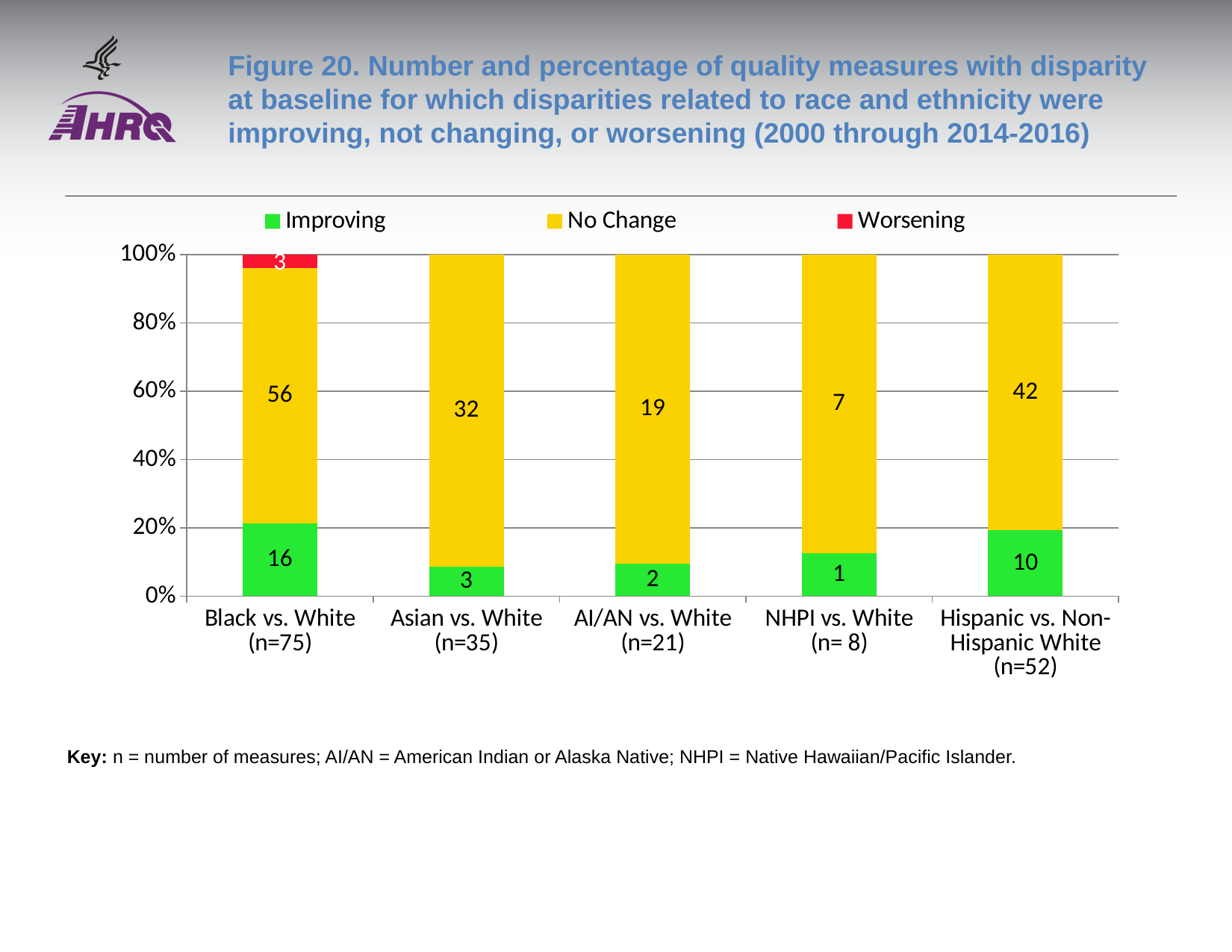

# Figure 20. Number and percentage of quality measures with disparity at baseline for which disparities related to race and ethnicity were improving, not changing, or worsening (2000 through 2014-2016)

### Chart

| Category | Improving | No Change | Worsening |
|---|---|---|---|
| Black vs. White (n=75) | 16.0 | 56.0 | 3.0 |
| Asian vs. White (n=35) | 3.0 | 32.0 | None |
| AI/AN vs. White (n=21) | 2.0 | 19.0 | None |
| NHPI vs. White (n= 8) | 1.0 | 7.0 | None |
| Hispanic vs. Non-Hispanic White (n=52) | 10.0 | 42.0 | None |
Key: n = number of measures; AI/AN = American Indian or Alaska Native; NHPI = Native Hawaiian/Pacific Islander.